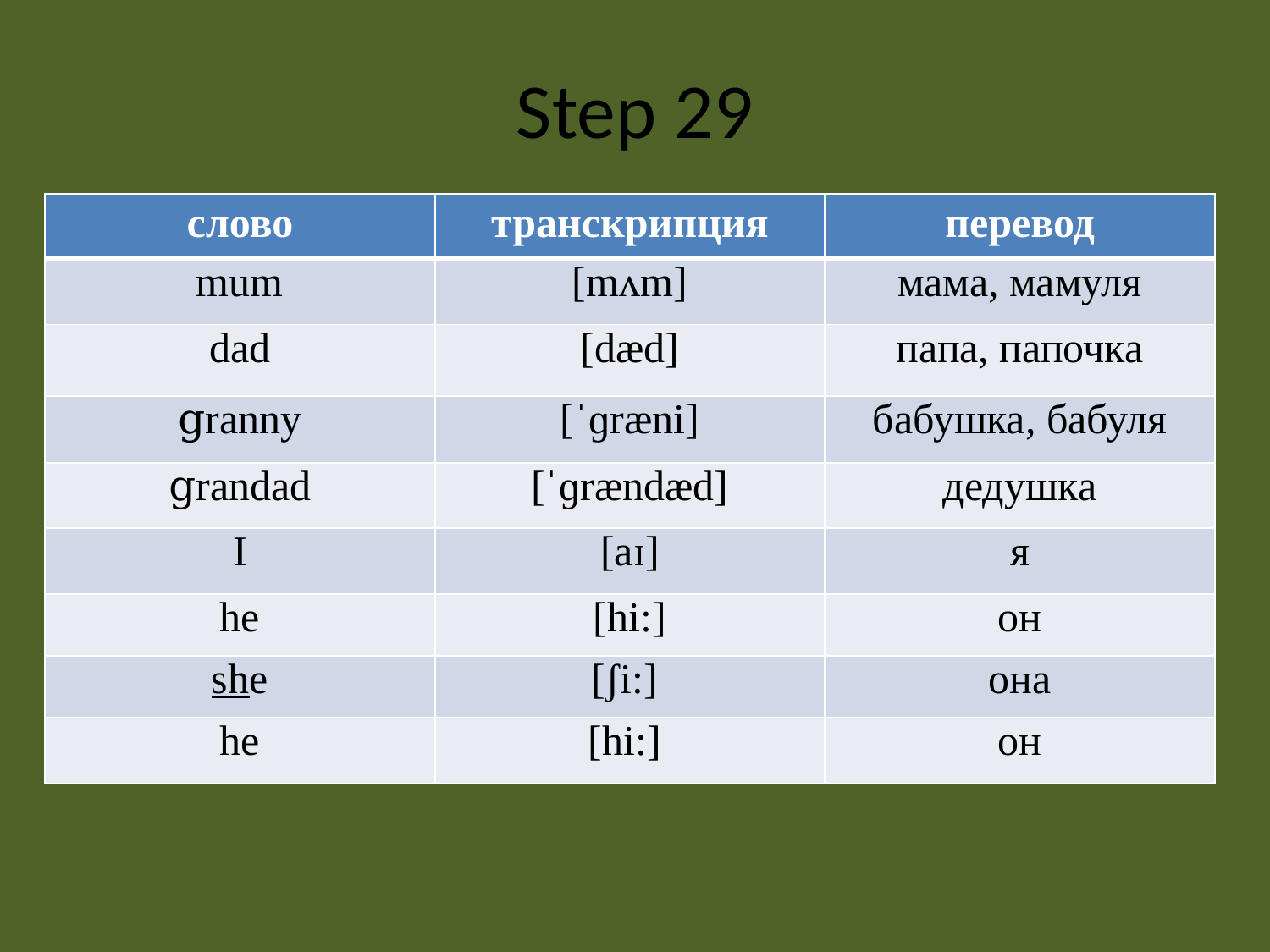

# Step 29
| слово | транскрипция | перевод |
| --- | --- | --- |
| mum | [mʌm] | мама, мамуля |
| dad | [dæd] | папа, папочка |
| ցranny | [ˈɡræni] | бабушка, бабуля |
| ցrandad | [ˈɡrændæd] | дедушка |
| I | [aɪ] | я |
| he | [hi:] | он |
| she | [ʃi:] | она |
| he | [hi:] | он |